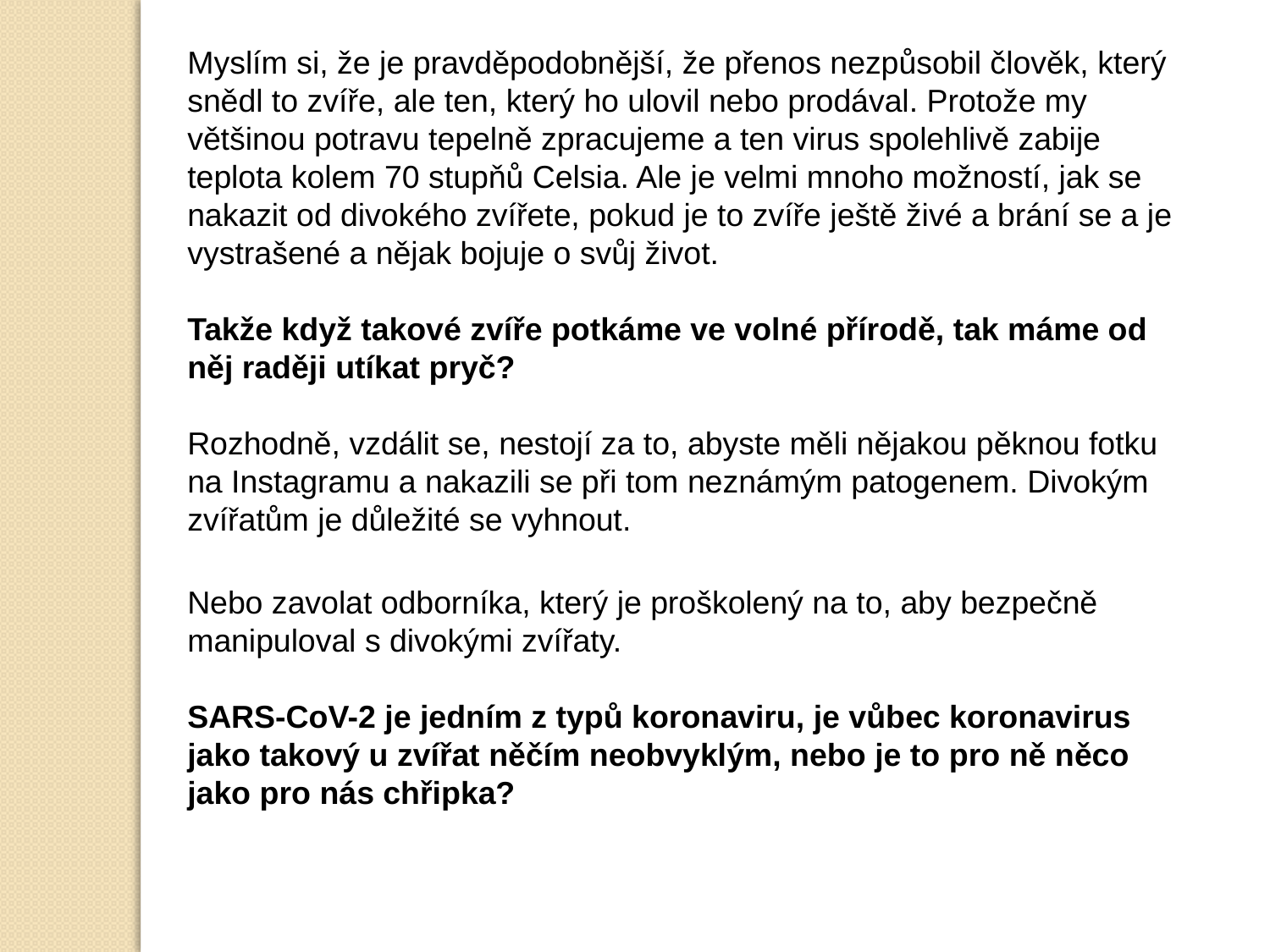

Myslím si, že je pravděpodobnější, že přenos nezpůsobil člověk, který snědl to zvíře, ale ten, který ho ulovil nebo prodával. Protože my většinou potravu tepelně zpracujeme a ten virus spolehlivě zabije teplota kolem 70 stupňů Celsia. Ale je velmi mnoho možností, jak se nakazit od divokého zvířete, pokud je to zvíře ještě živé a brání se a je vystrašené a nějak bojuje o svůj život.

Takže když takové zvíře potkáme ve volné přírodě, tak máme od něj raději utíkat pryč?

Rozhodně, vzdálit se, nestojí za to, abyste měli nějakou pěknou fotku na Instagramu a nakazili se při tom neznámým patogenem. Divokým zvířatům je důležité se vyhnout.
Nebo zavolat odborníka, který je proškolený na to, aby bezpečně manipuloval s divokými zvířaty.

SARS-CoV-2 je jedním z typů koronaviru, je vůbec koronavirus jako takový u zvířat něčím neobvyklým, nebo je to pro ně něco jako pro nás chřipka?